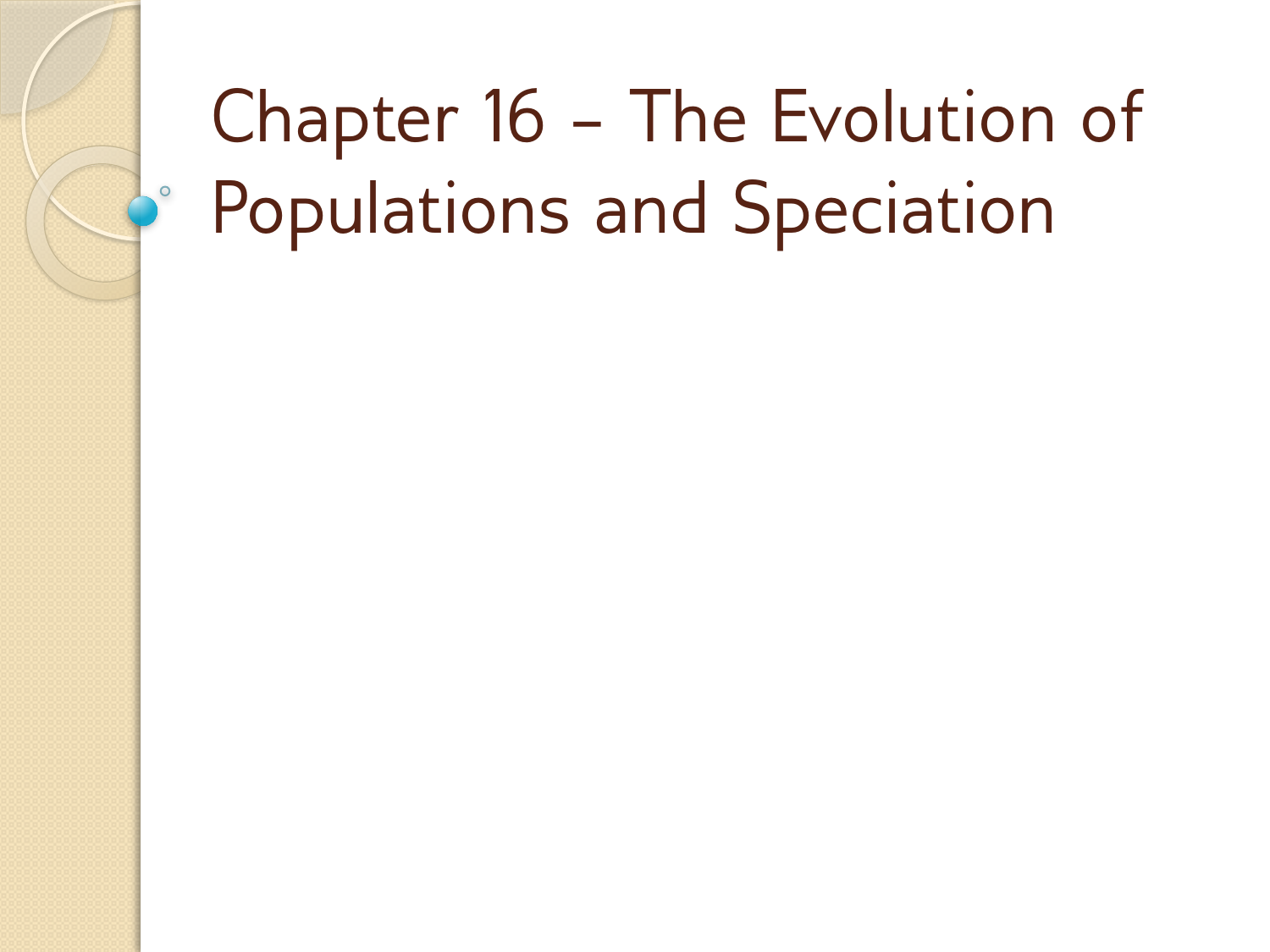

# Chapter 16 – The Evolution of Populations and Speciation